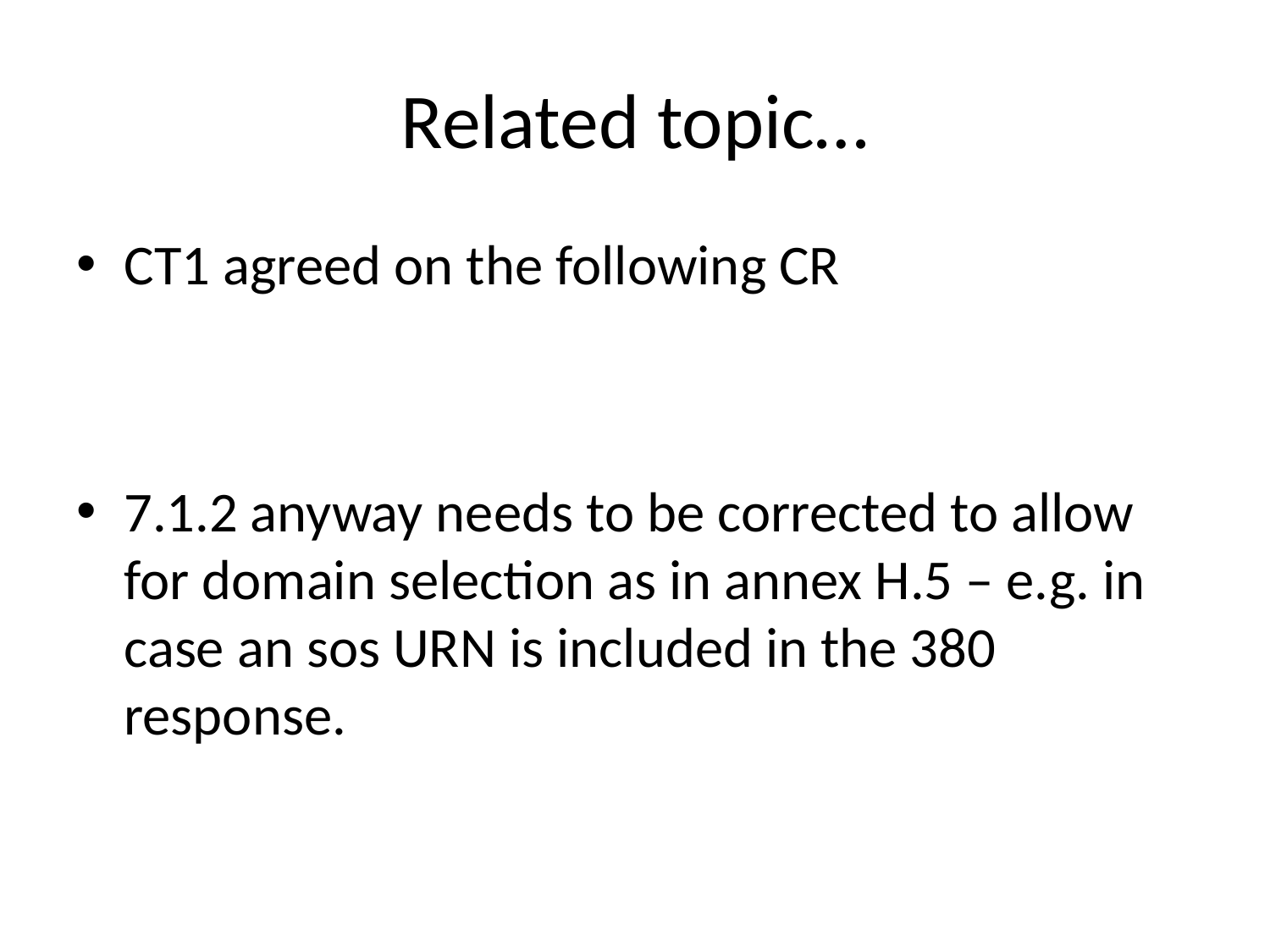

# Related topic…
CT1 agreed on the following CR

7.1.2 anyway needs to be corrected to allow for domain selection as in annex H.5 – e.g. in case an sos URN is included in the 380 response.